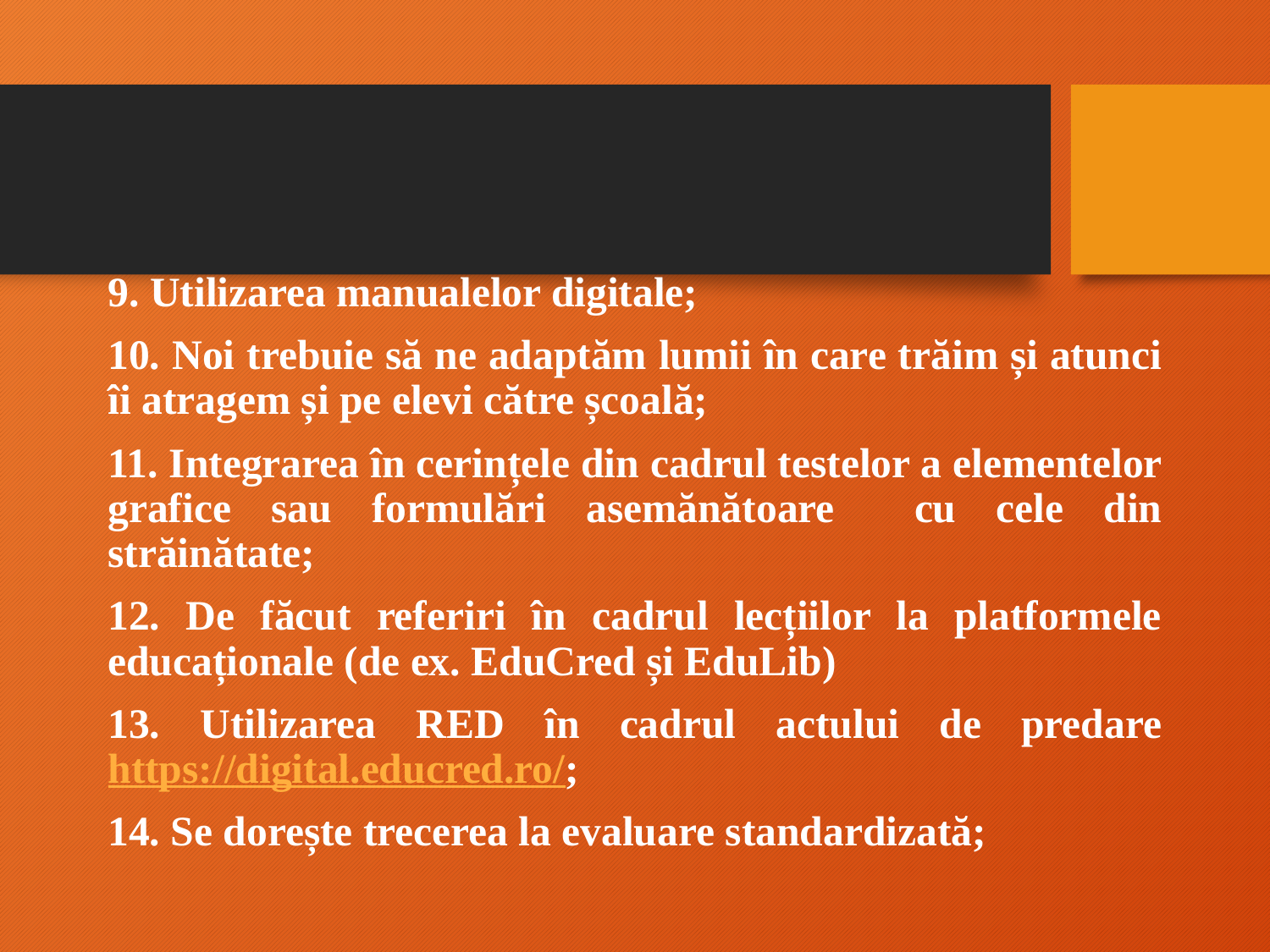

9. Utilizarea manualelor digitale;
10. Noi trebuie să ne adaptăm lumii în care trăim și atunci îi atragem și pe elevi către școală;
11. Integrarea în cerințele din cadrul testelor a elementelor grafice sau formulări asemănătoare  cu cele din străinătate;
12. De făcut referiri în cadrul lecțiilor la platformele educaționale (de ex. EduCred și EduLib)
13. Utilizarea RED în cadrul actului de predare https://digital.educred.ro/;
14. Se dorește trecerea la evaluare standardizată;